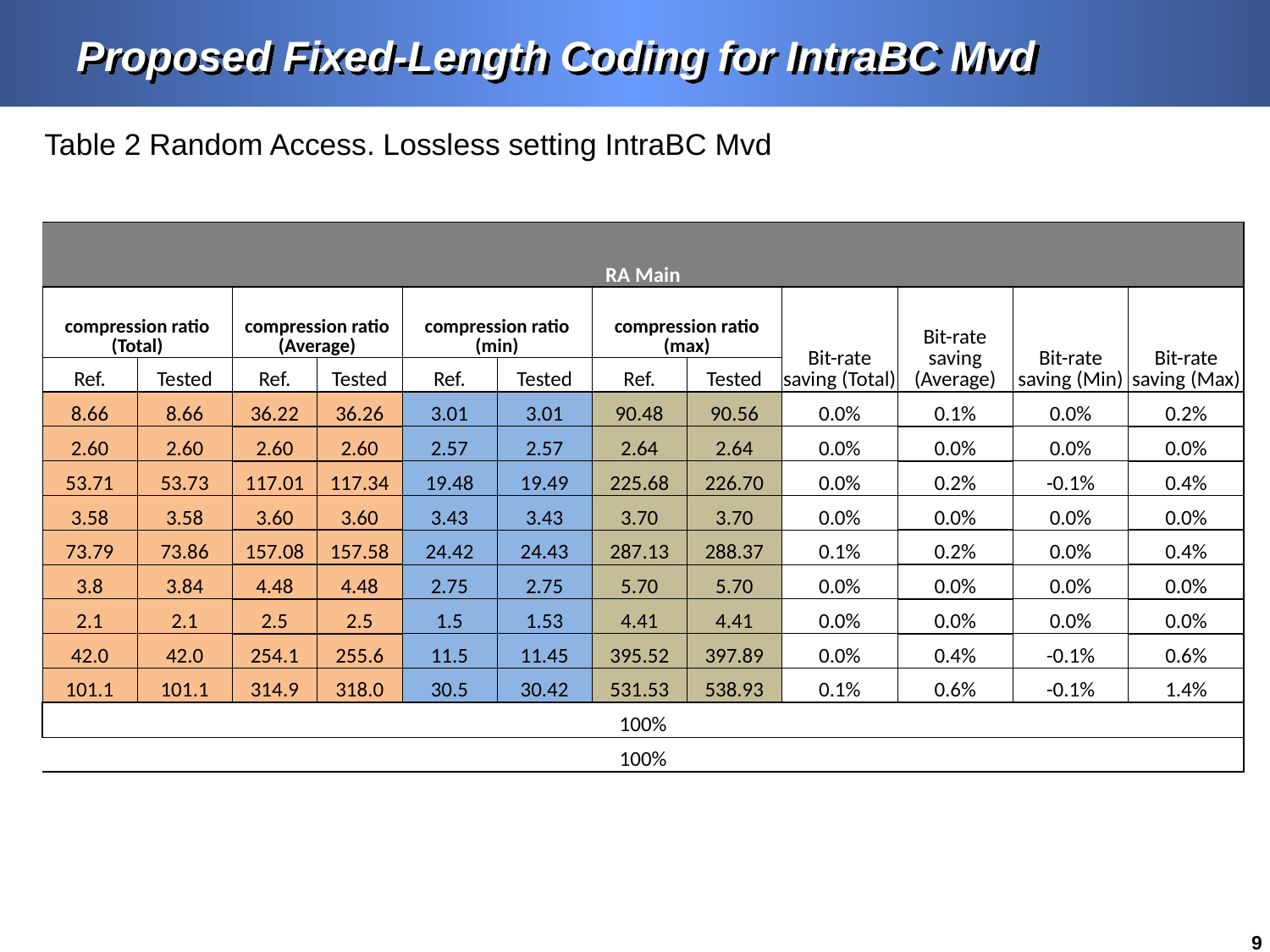

# Proposed Fixed-Length Coding for IntraBC Mvd
Table 2 Random Access. Lossless setting IntraBC Mvd
| RA Main |  |  |  |  |  |  |  |  |  |  |  |
| --- | --- | --- | --- | --- | --- | --- | --- | --- | --- | --- | --- |
| compression ratio (Total) |  | compression ratio (Average) |  | compression ratio (min) |  | compression ratio (max) |  | Bit-rate saving (Total) | Bit-rate saving (Average) | Bit-rate saving (Min) | Bit-rate saving (Max) |
| Ref. | Tested | Ref. | Tested | Ref. | Tested | Ref. | Tested |  |  |  |  |
| 8.66 | 8.66 | 36.22 | 36.26 | 3.01 | 3.01 | 90.48 | 90.56 | 0.0% | 0.1% | 0.0% | 0.2% |
| 2.60 | 2.60 | 2.60 | 2.60 | 2.57 | 2.57 | 2.64 | 2.64 | 0.0% | 0.0% | 0.0% | 0.0% |
| 53.71 | 53.73 | 117.01 | 117.34 | 19.48 | 19.49 | 225.68 | 226.70 | 0.0% | 0.2% | -0.1% | 0.4% |
| 3.58 | 3.58 | 3.60 | 3.60 | 3.43 | 3.43 | 3.70 | 3.70 | 0.0% | 0.0% | 0.0% | 0.0% |
| 73.79 | 73.86 | 157.08 | 157.58 | 24.42 | 24.43 | 287.13 | 288.37 | 0.1% | 0.2% | 0.0% | 0.4% |
| 3.8 | 3.84 | 4.48 | 4.48 | 2.75 | 2.75 | 5.70 | 5.70 | 0.0% | 0.0% | 0.0% | 0.0% |
| 2.1 | 2.1 | 2.5 | 2.5 | 1.5 | 1.53 | 4.41 | 4.41 | 0.0% | 0.0% | 0.0% | 0.0% |
| 42.0 | 42.0 | 254.1 | 255.6 | 11.5 | 11.45 | 395.52 | 397.89 | 0.0% | 0.4% | -0.1% | 0.6% |
| 101.1 | 101.1 | 314.9 | 318.0 | 30.5 | 30.42 | 531.53 | 538.93 | 0.1% | 0.6% | -0.1% | 1.4% |
| 100% |  |  |  |  |  |  |  |  |  |  |  |
| 100% |  |  |  |  |  |  |  |  |  |  |  |
9